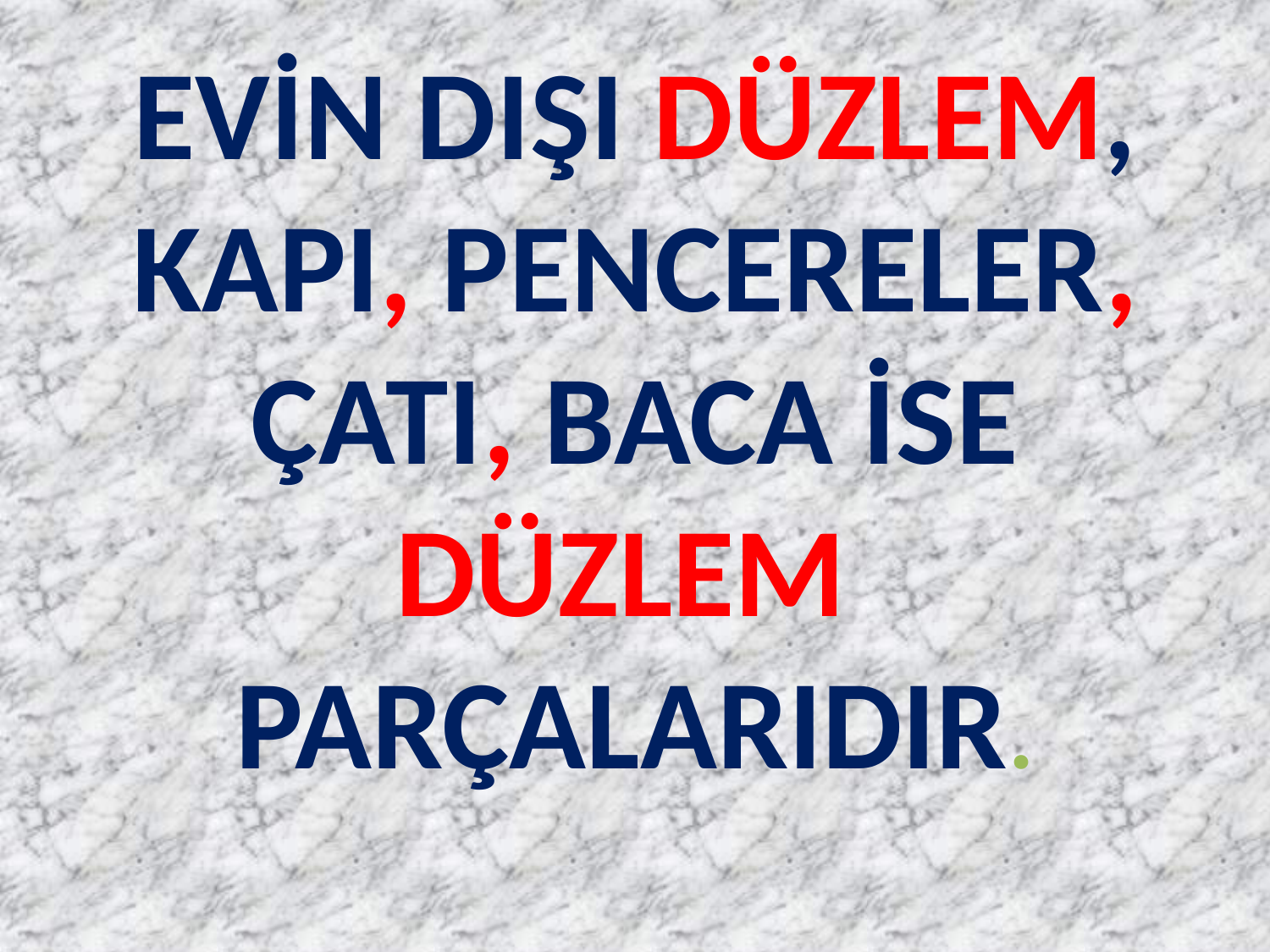

EVİN DIŞI DÜZLEM, KAPI, PENCERELER, ÇATI, BACA İSE
DÜZLEM  PARÇALARIDIR.
#